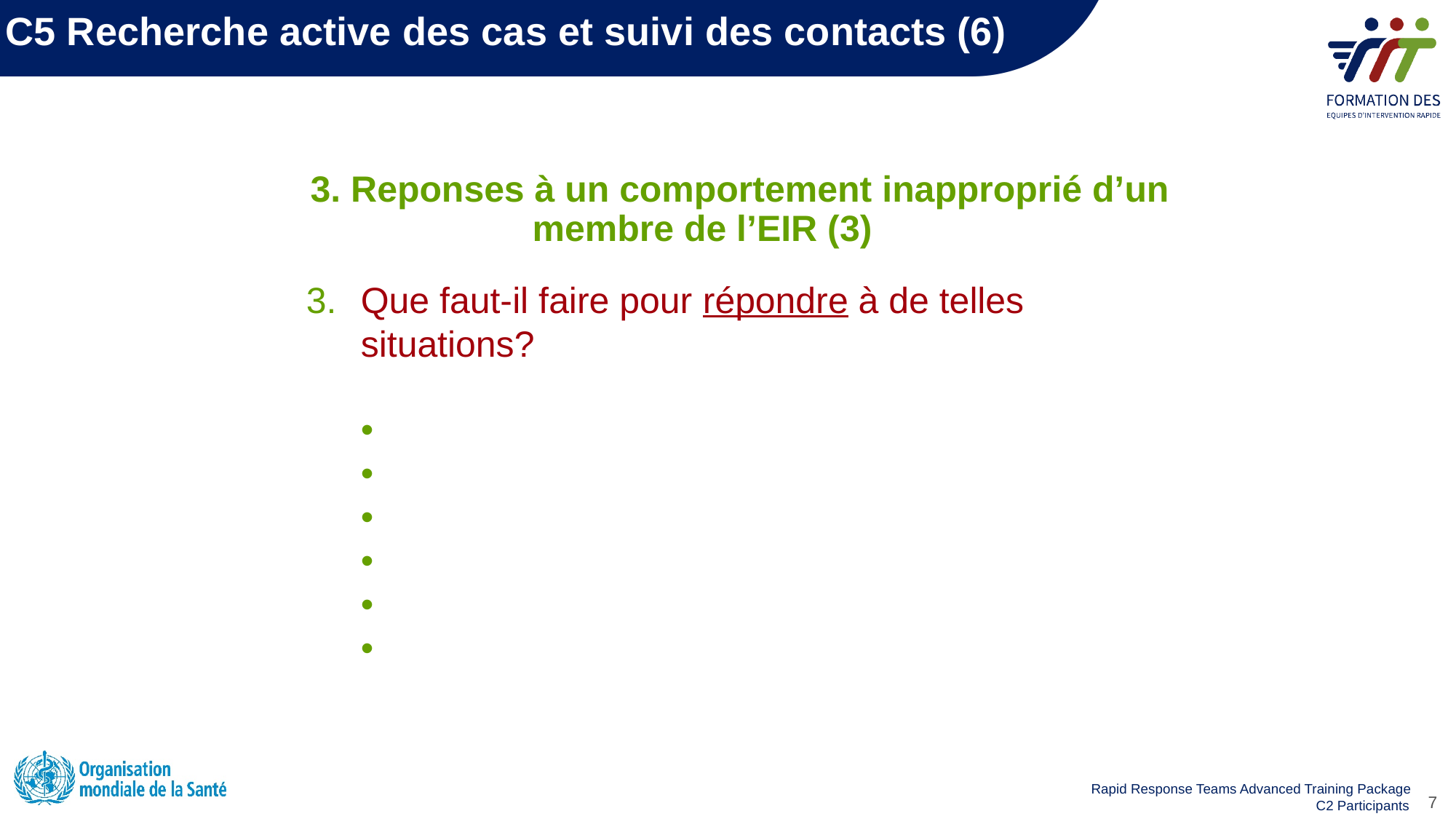

C5 Recherche active des cas et suivi des contacts (6)
3. Reponses à un comportement inapproprié d’un membre de l’EIR (3)
Que faut-il faire pour répondre à de telles situations?